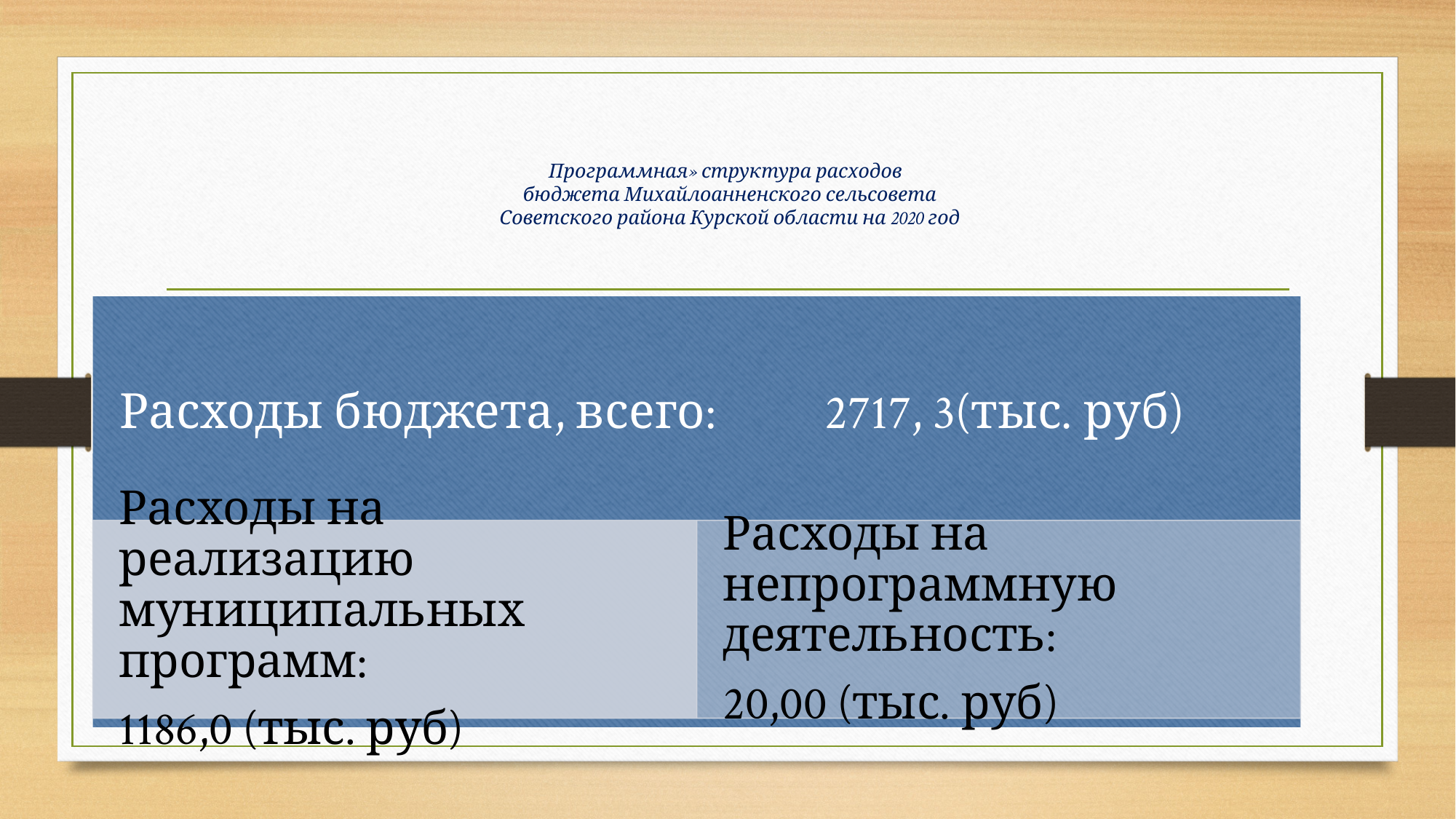

# Программная» структура расходов бюджета Михайлоанненского сельсовета Советского района Курской области на 2020 год
Расходы бюджета, всего:          2717, 3(тыс. руб)
Расходы на реализацию муниципальных программ:
1186,0 (тыс. руб)
Расходы на непрограммную деятельность:
20,00 (тыс. руб)